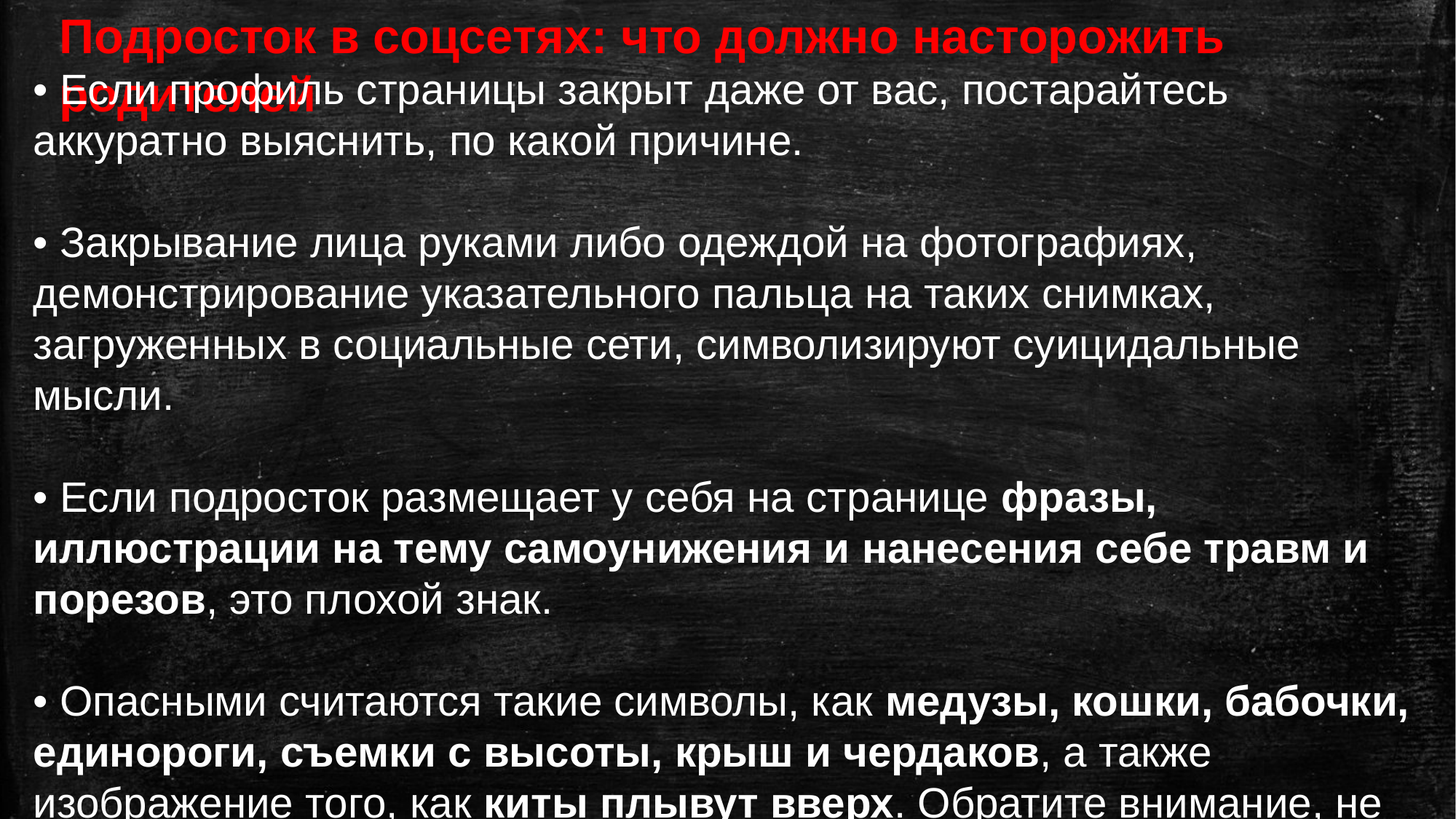

Подросток в соцсетях: что должно насторожить родителей
• Если профиль страницы закрыт даже от вас, постарайтесь аккуратно выяснить, по какой причине.

• Закрывание лица руками либо одеждой на фотографиях, демонстрирование указательного пальца на таких снимках, загруженных в социальные сети, символизируют суицидальные мысли.

• Если подросток размещает у себя на странице фразы, иллюстрации на тему самоунижения и нанесения себе травм и порезов, это плохой знак.

• Опасными считаются такие символы, как медузы, кошки, бабочки,
единороги, съемки с высоты, крыш и чердаков, а также изображение того, как киты плывут вверх. Обратите внимание, не упоминает ли подросток  в общении с кем-либо фразу «море китов группа смерти».